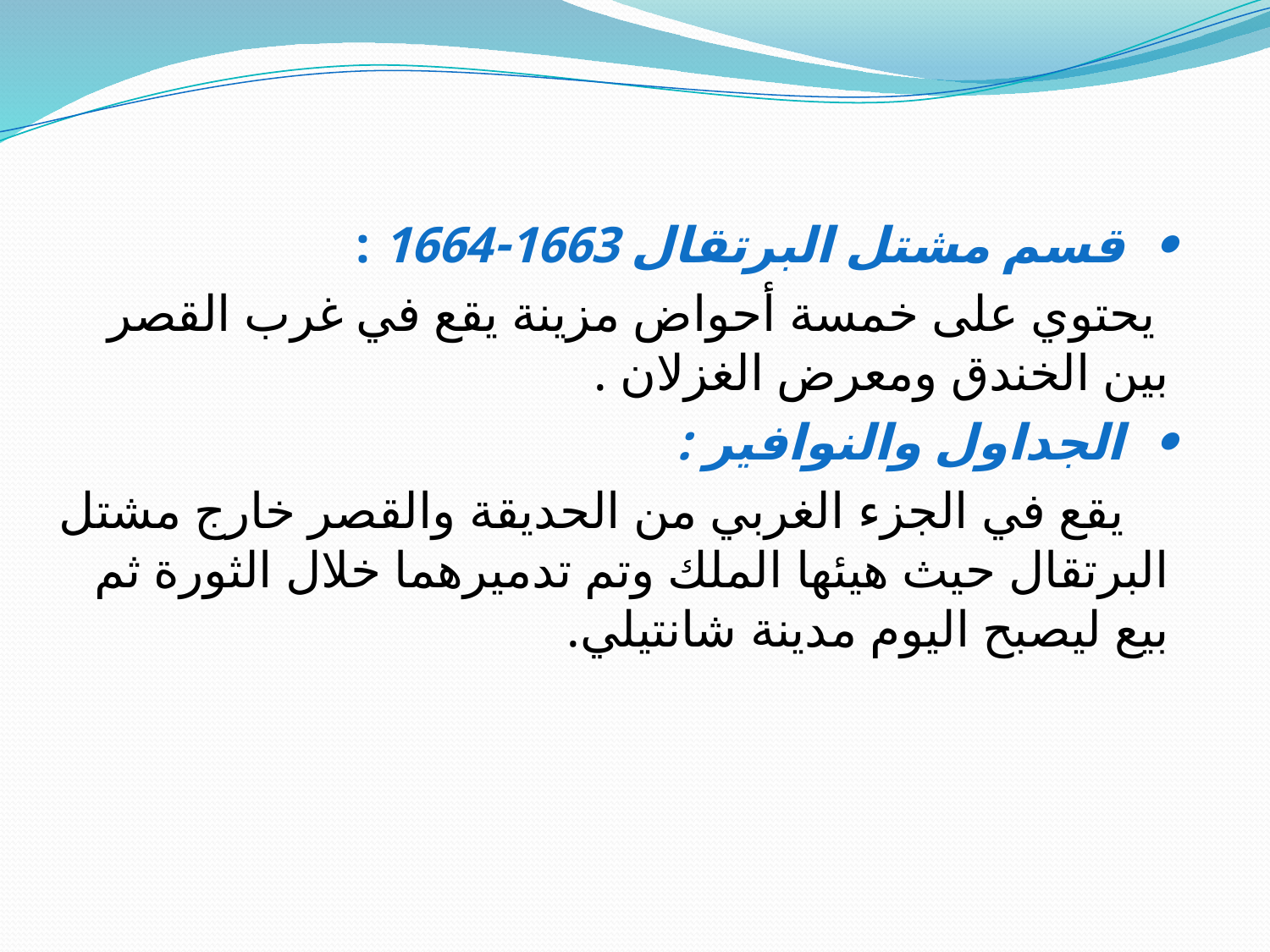

•  قسم مشتل البرتقال 1663-1664 :
	    يحتوي على خمسة أحواض مزينة يقع في غرب القصر بين الخندق ومعرض الغزلان .
  •  الجداول والنوافير :
	       يقع في الجزء الغربي من الحديقة والقصر خارج مشتل البرتقال حيث هيئها الملك وتم تدميرهما خلال الثورة ثم بيع ليصبح اليوم مدينة شانتيلي.